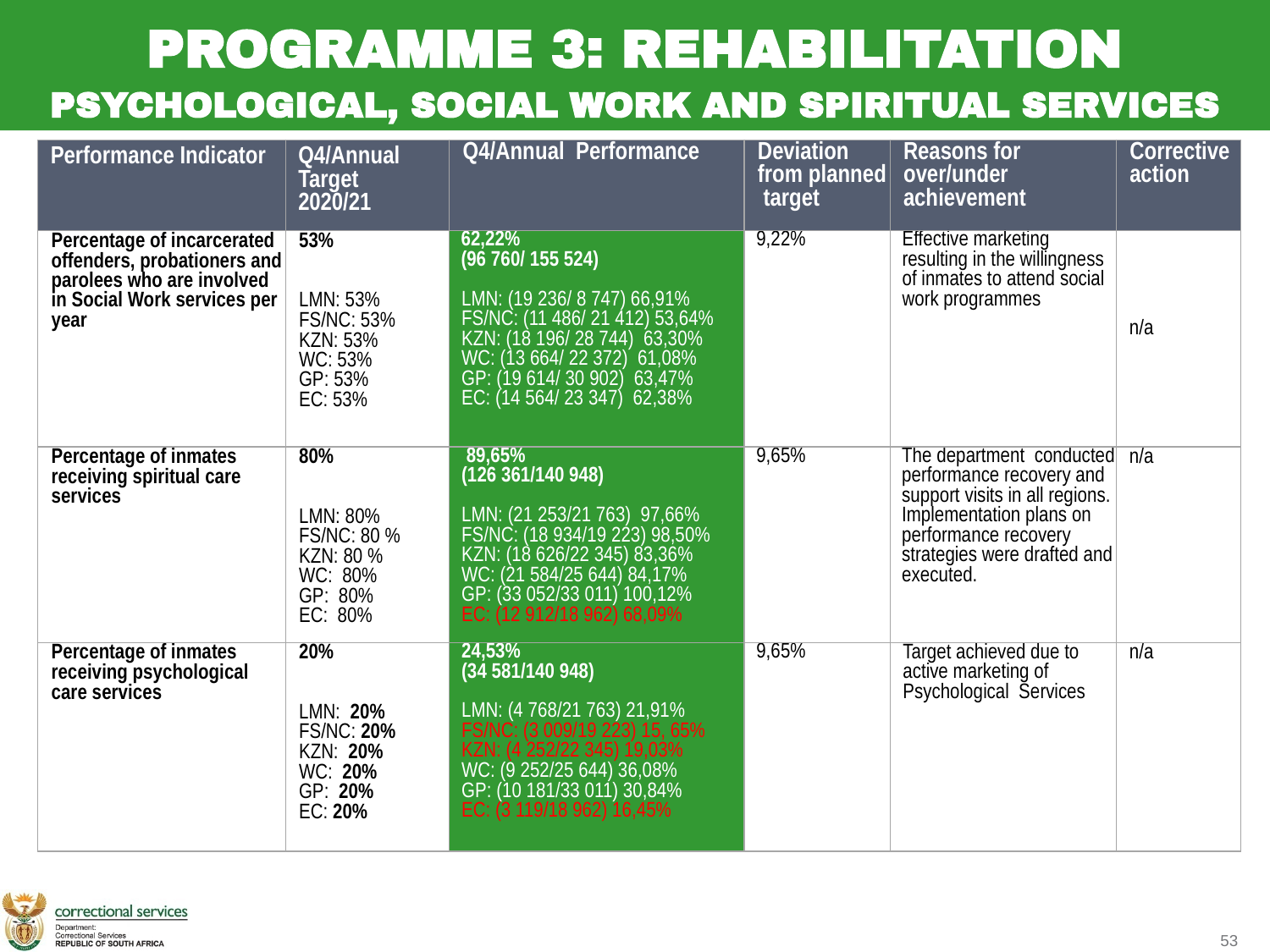

PROGRAMME 3: REHABILITATION
PSYCHOLOGICAL, SOCIAL WORK AND SPIRITUAL SERVICES
| Performance Indicator | Q4/Annual Target 2020/21 | Q4/Annual Performance | Deviation from planned target | Reasons for over/under achievement | Corrective action |
| --- | --- | --- | --- | --- | --- |
| Percentage of incarcerated offenders, probationers and parolees who are involved in Social Work services per year | 53% LMN: 53% FS/NC: 53% KZN: 53% WC: 53% GP: 53% EC: 53% | 62,22% (96 760/ 155 524)   LMN: (19 236/ 8 747) 66,91% FS/NC: (11 486/ 21 412) 53,64% KZN: (18 196/ 28 744) 63,30% WC: (13 664/ 22 372) 61,08% GP: (19 614/ 30 902) 63,47% EC: (14 564/ 23 347) 62,38% | 9,22% | Effective marketing resulting in the willingness of inmates to attend social work programmes | n/a |
| Percentage of inmates receiving spiritual care services | 80% LMN: 80% FS/NC: 80 % KZN: 80 % WC: 80% GP: 80% EC: 80% | 89,65% (126 361/140 948) LMN: (21 253/21 763) 97,66% FS/NC: (18 934/19 223) 98,50% KZN: (18 626/22 345) 83,36% WC: (21 584/25 644) 84,17% GP: (33 052/33 011) 100,12% EC: (12 912/18 962) 68,09% | 9,65% | The department conducted performance recovery and support visits in all regions. Implementation plans on performance recovery strategies were drafted and executed. | n/a |
| Percentage of inmates receiving psychological care services | 20% LMN: 20% FS/NC: 20% KZN: 20% WC: 20% GP: 20% EC: 20% | 24,53% (34 581/140 948) LMN: (4 768/21 763) 21,91% FS/NC: (3 009/19 223) 15, 65% KZN: (4 252/22 345) 19,03% WC: (9 252/25 644) 36,08% GP: (10 181/33 011) 30,84% EC: (3 119/18 962) 16,45% | 9,65% | Target achieved due to active marketing of Psychological Services | n/a |